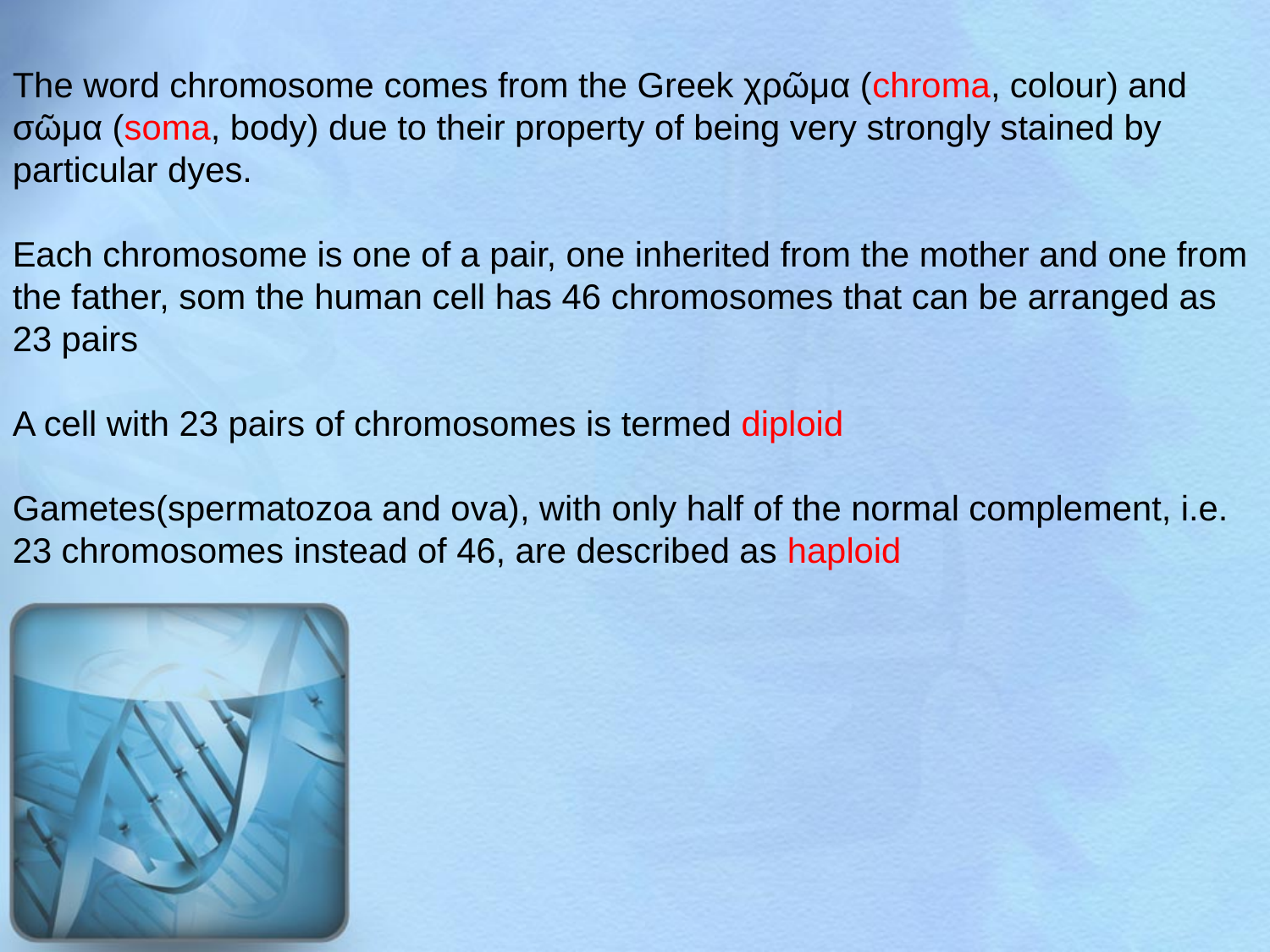

The word chromosome comes from the Greek χρῶμα (chroma, colour) and σῶμα (soma, body) due to their property of being very strongly stained by particular dyes.

Each chromosome is one of a pair, one inherited from the mother and one from the father, som the human cell has 46 chromosomes that can be arranged as 23 pairs

A cell with 23 pairs of chromosomes is termed diploid

Gametes(spermatozoa and ova), with only half of the normal complement, i.e. 23 chromosomes instead of 46, are described as haploid